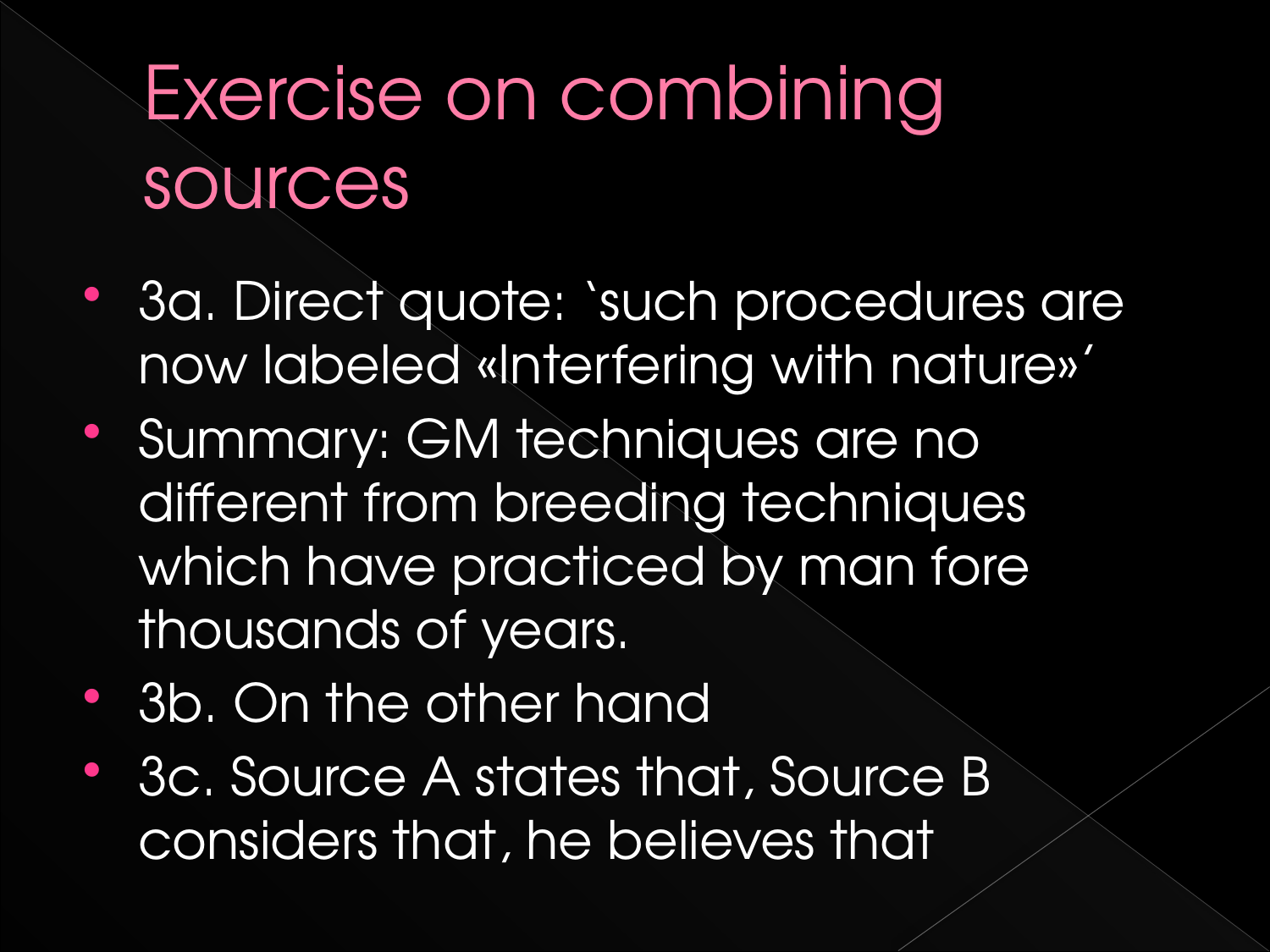

# Exercise on combining sources
3a. Direct quote: ‘such procedures are now labeled «Interfering with nature»’
Summary: GM techniques are no different from breeding techniques which have practiced by man fore thousands of years.
3b. On the other hand
3c. Source A states that, Source B considers that, he believes that